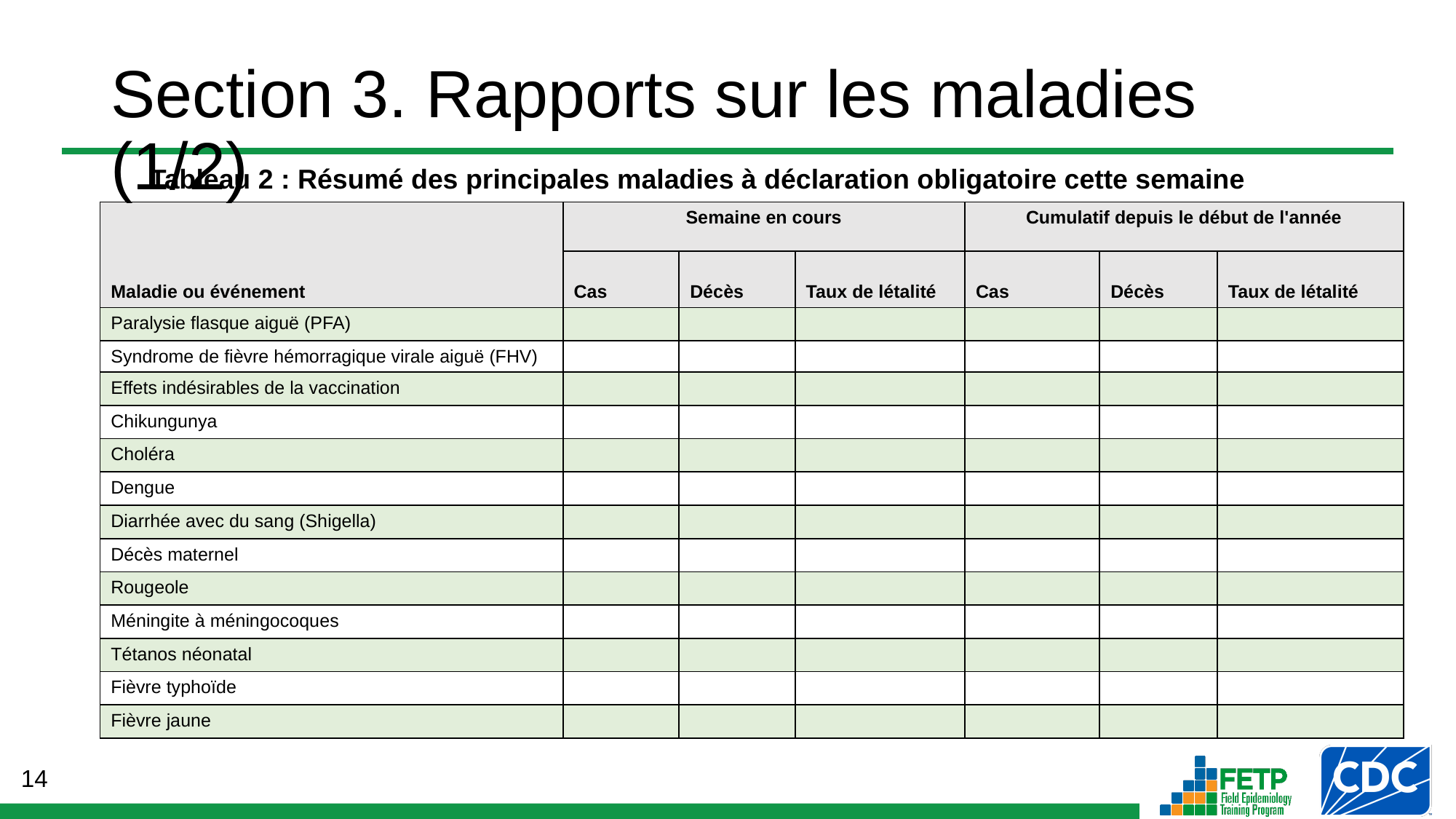

Section 3. Rapports sur les maladies (1/2)
Tableau 2 : Résumé des principales maladies à déclaration obligatoire cette semaine
| Maladie ou événement | Semaine en cours |  |  | Cumulatif depuis le début de l'année |  |  |
| --- | --- | --- | --- | --- | --- | --- |
|  | Cas | Décès | Taux de létalité | Cas | Décès | Taux de létalité |
| Paralysie flasque aiguë (PFA) |  |  |  |  |  |  |
| Syndrome de fièvre hémorragique virale aiguë (FHV) |  |  |  |  |  |  |
| Effets indésirables de la vaccination |  |  |  |  |  |  |
| Chikungunya |  |  |  |  |  |  |
| Choléra |  |  |  |  |  |  |
| Dengue |  |  |  |  |  |  |
| Diarrhée avec du sang (Shigella) |  |  |  |  |  |  |
| Décès maternel |  |  |  |  |  |  |
| Rougeole |  |  |  |  |  |  |
| Méningite à méningocoques |  |  |  |  |  |  |
| Tétanos néonatal |  |  |  |  |  |  |
| Fièvre typhoïde |  |  |  |  |  |  |
| Fièvre jaune |  |  |  |  |  |  |